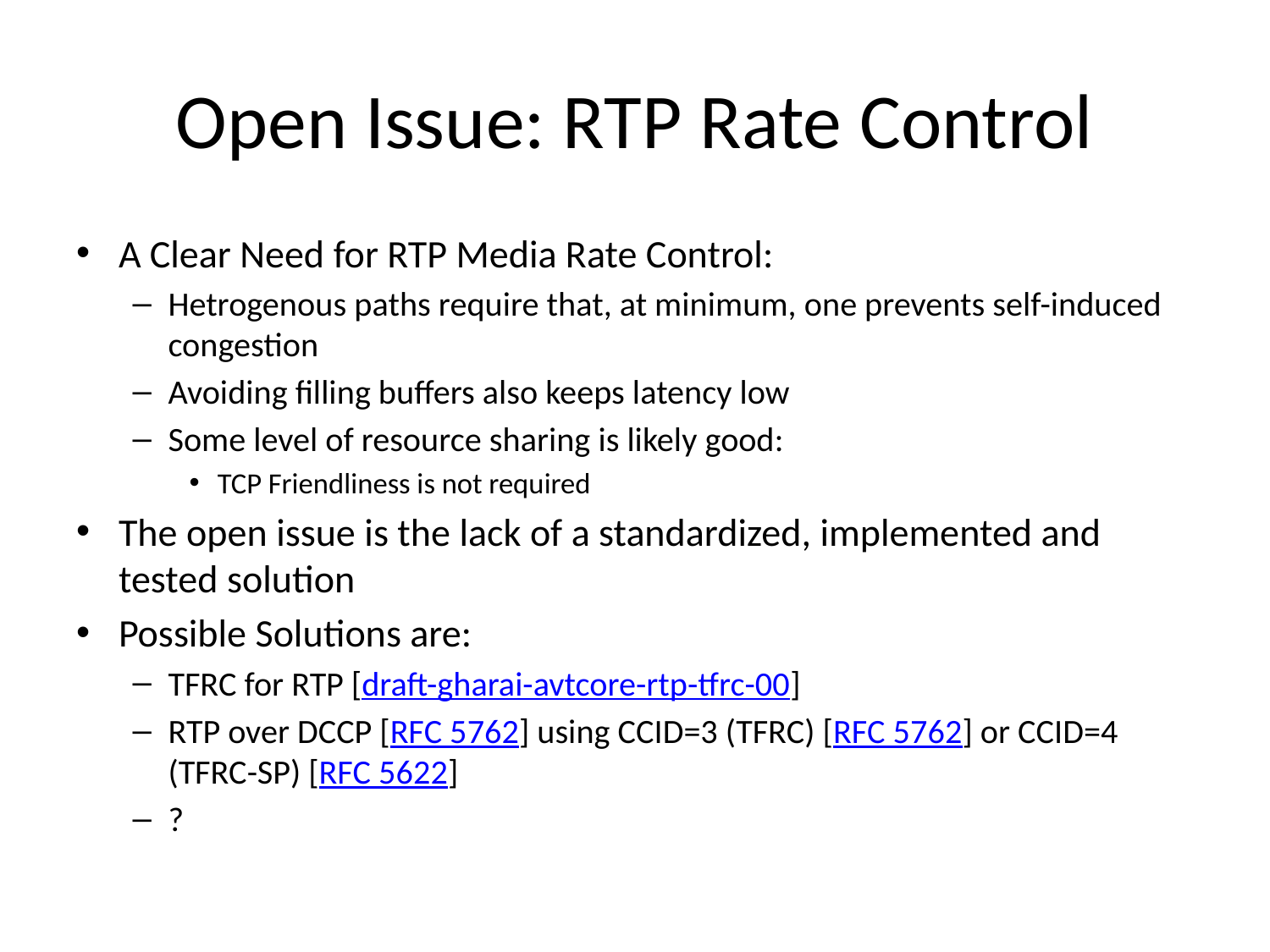

# Open Issue: RTP Rate Control
A Clear Need for RTP Media Rate Control:
Hetrogenous paths require that, at minimum, one prevents self-induced congestion
Avoiding filling buffers also keeps latency low
Some level of resource sharing is likely good:
TCP Friendliness is not required
The open issue is the lack of a standardized, implemented and tested solution
Possible Solutions are:
TFRC for RTP [draft-gharai-avtcore-rtp-tfrc-00]
RTP over DCCP [RFC 5762] using CCID=3 (TFRC) [RFC 5762] or CCID=4 (TFRC-SP) [RFC 5622]
?